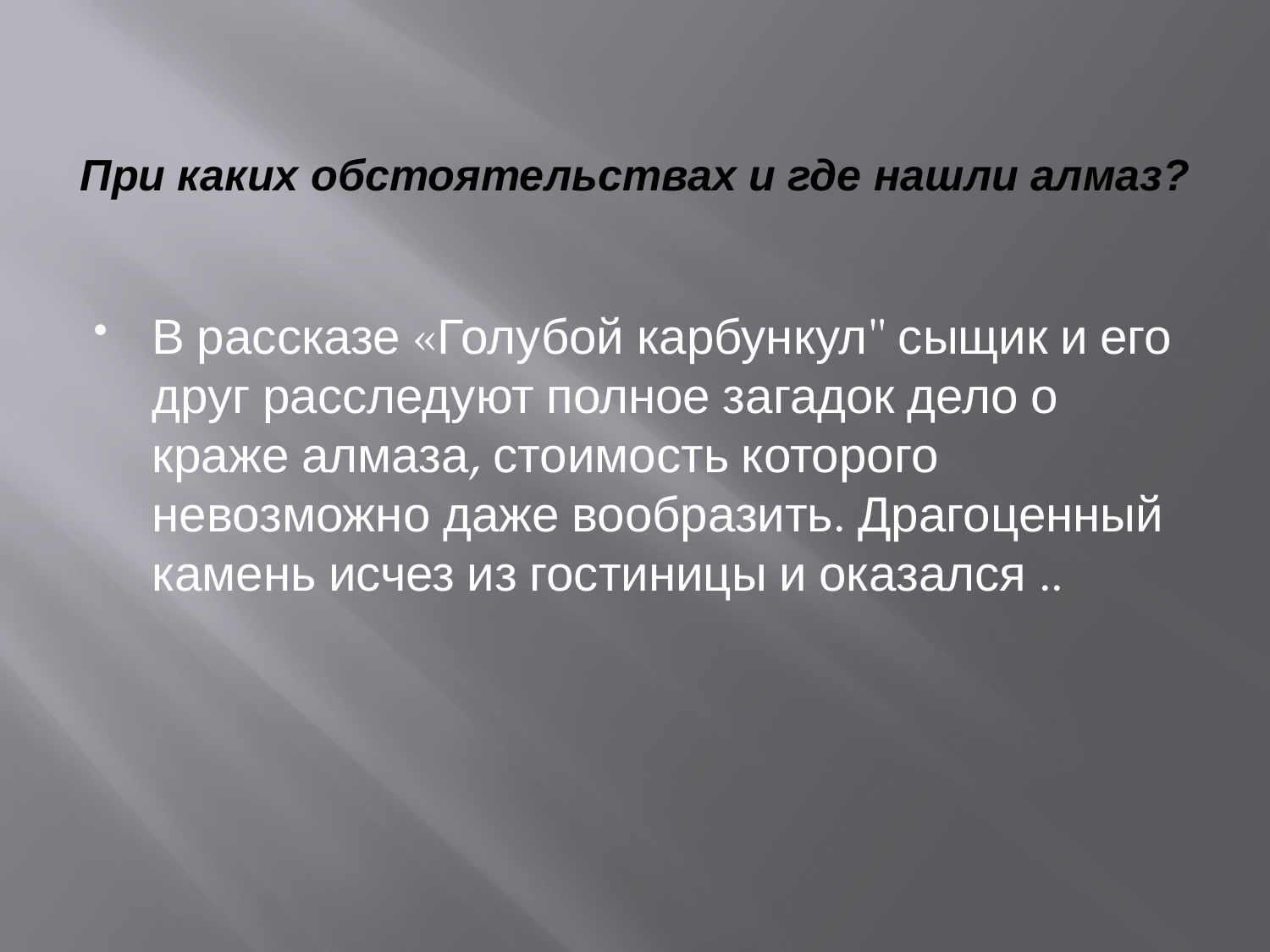

# При каких обстоятельствах и где нашли алмаз?
В рассказе «Голубой карбункул" сыщик и его друг расследуют полное загадок дело о краже алмаза, стоимость которого невозможно даже вообразить. Драгоценный камень исчез из гостиницы и оказался ..